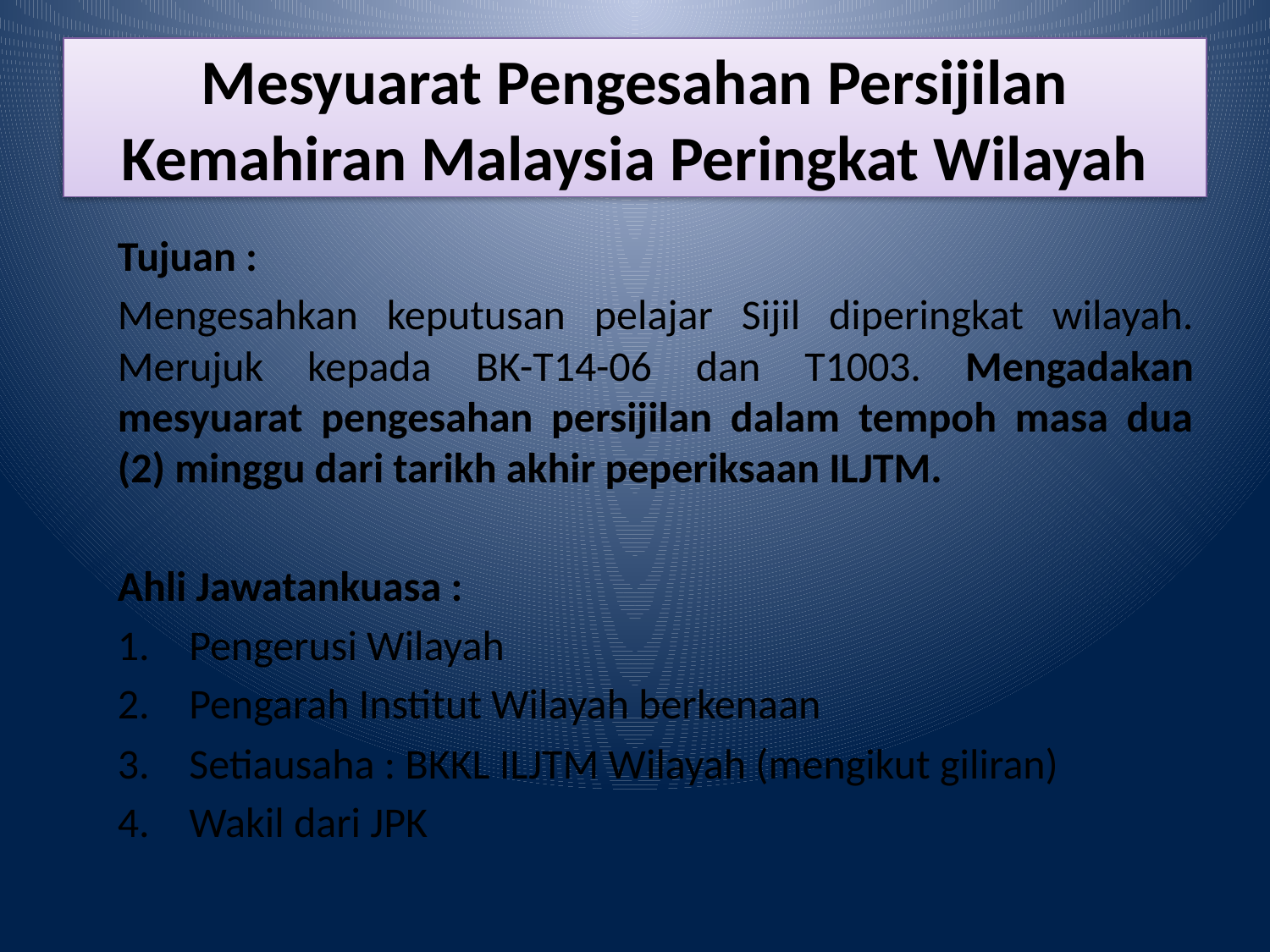

# Mesyuarat Pengesahan Persijilan Kemahiran Malaysia Peringkat Wilayah
Tujuan :
Mengesahkan keputusan pelajar Sijil diperingkat wilayah. Merujuk kepada BK-T14-06 dan T1003. Mengadakan mesyuarat pengesahan persijilan dalam tempoh masa dua (2) minggu dari tarikh akhir peperiksaan ILJTM.

Ahli Jawatankuasa :
Pengerusi Wilayah
Pengarah Institut Wilayah berkenaan
Setiausaha : BKKL ILJTM Wilayah (mengikut giliran)
Wakil dari JPK